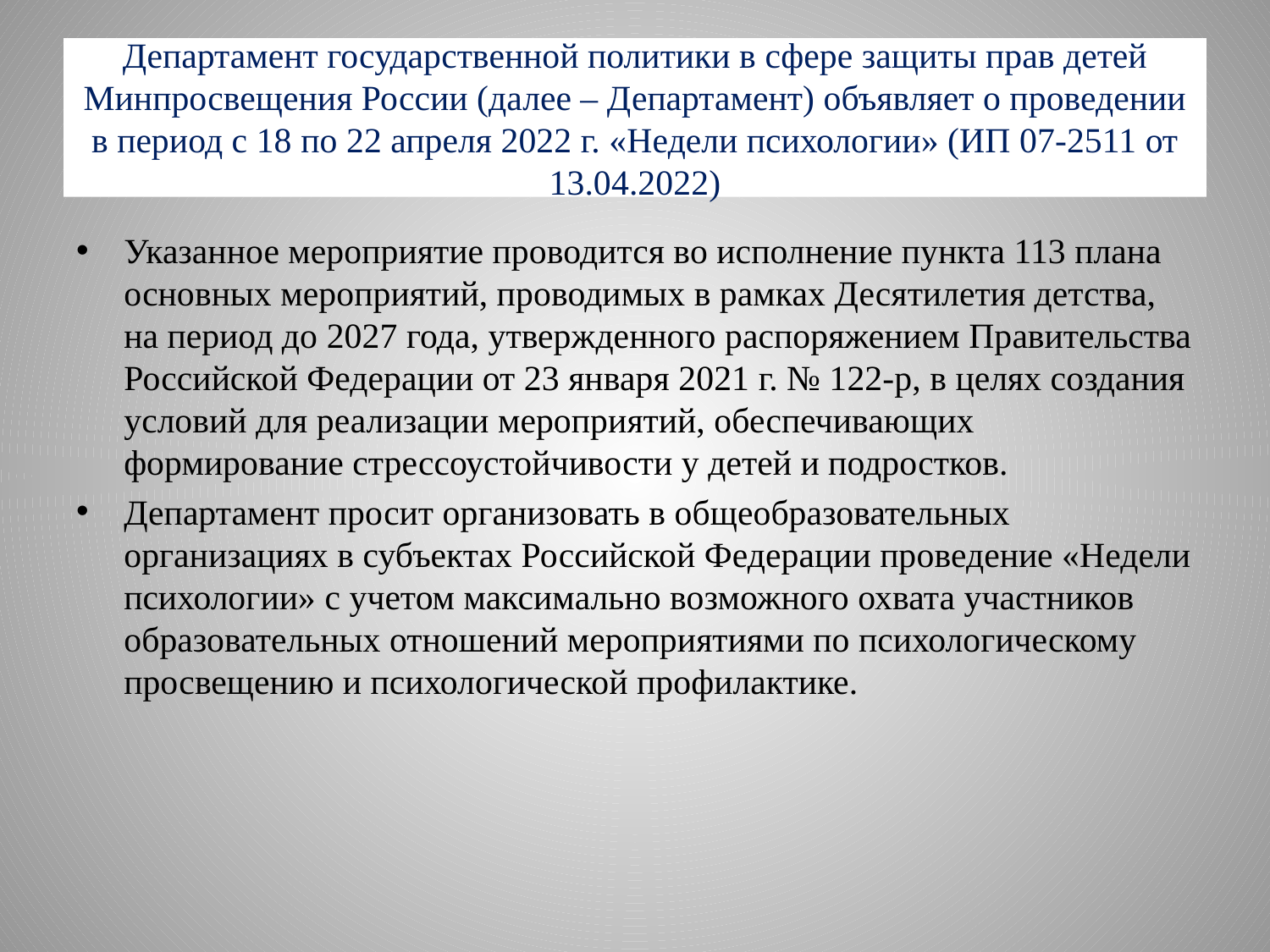

# Департамент государственной политики в сфере защиты прав детей Минпросвещения России (далее – Департамент) объявляет о проведении в период с 18 по 22 апреля 2022 г. «Недели психологии» (ИП 07-2511 от 13.04.2022)
Указанное мероприятие проводится во исполнение пункта 113 плана основных мероприятий, проводимых в рамках Десятилетия детства, на период до 2027 года, утвержденного распоряжением Правительства Российской Федерации от 23 января 2021 г. № 122-р, в целях создания условий для реализации мероприятий, обеспечивающих формирование стрессоустойчивости у детей и подростков.
Департамент просит организовать в общеобразовательных организациях в субъектах Российской Федерации проведение «Недели психологии» с учетом максимально возможного охвата участников образовательных отношений мероприятиями по психологическому просвещению и психологической профилактике.